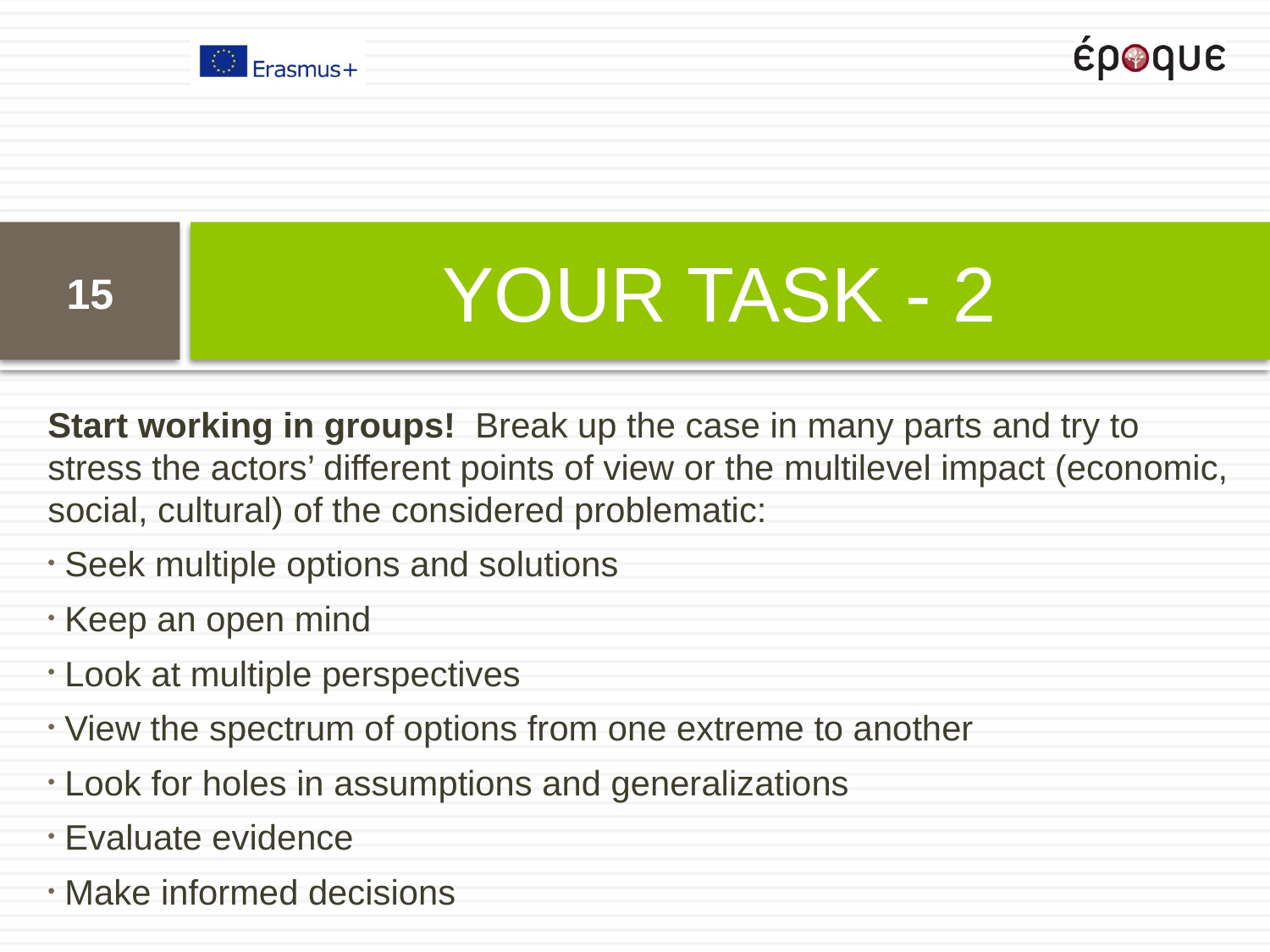

# YOUR TASK - 2
15
Start working in groups!  Break up the case in many parts and try to stress the actors’ different points of view or the multilevel impact (economic, social, cultural) of the considered problematic:
 Seek multiple options and solutions
 Keep an open mind
 Look at multiple perspectives
 View the spectrum of options from one extreme to another
 Look for holes in assumptions and generalizations
 Evaluate evidence
 Make informed decisions